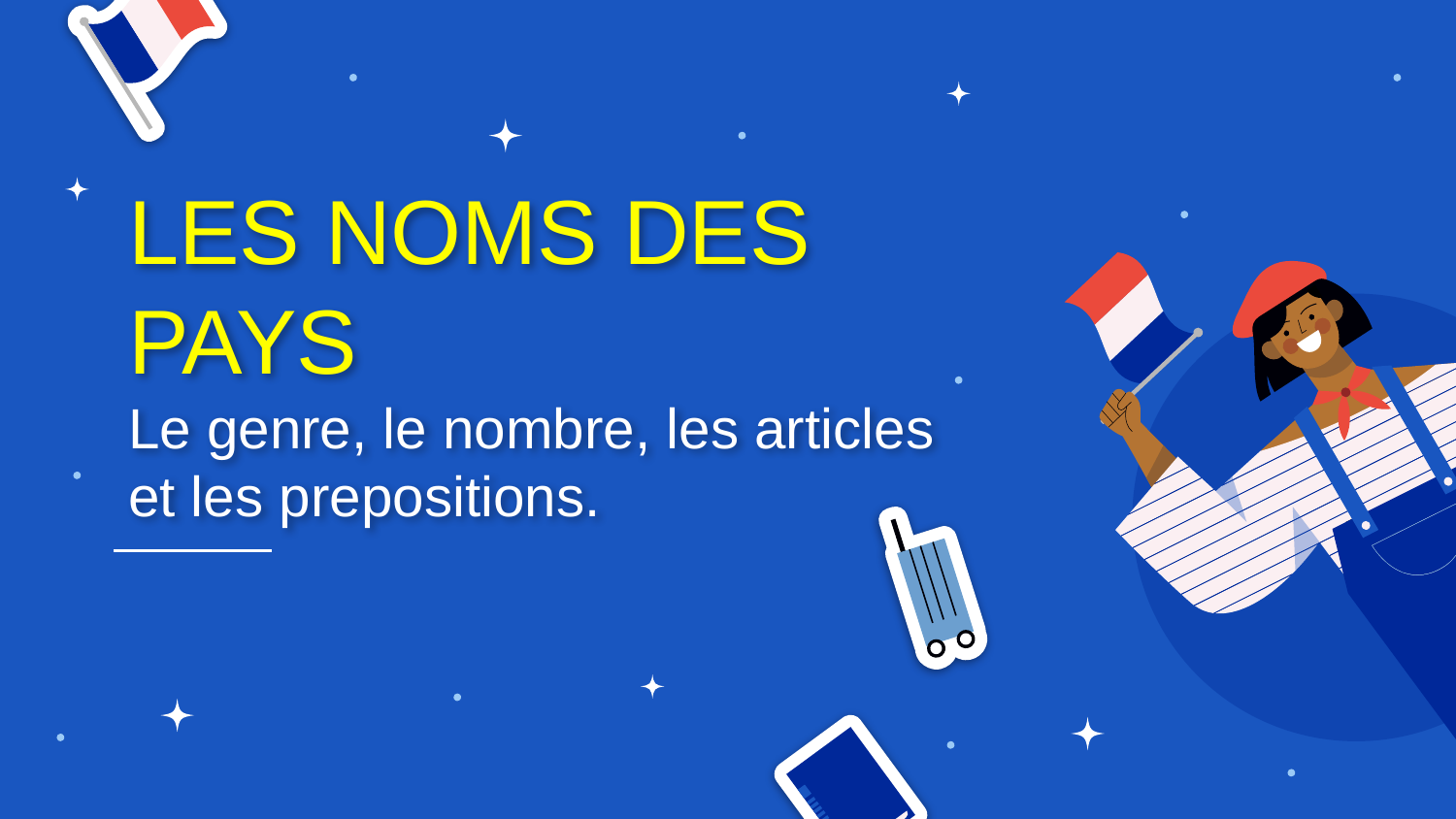

# LES NOMS DES PAYS Le genre, le nombre, les articles et les prepositions.